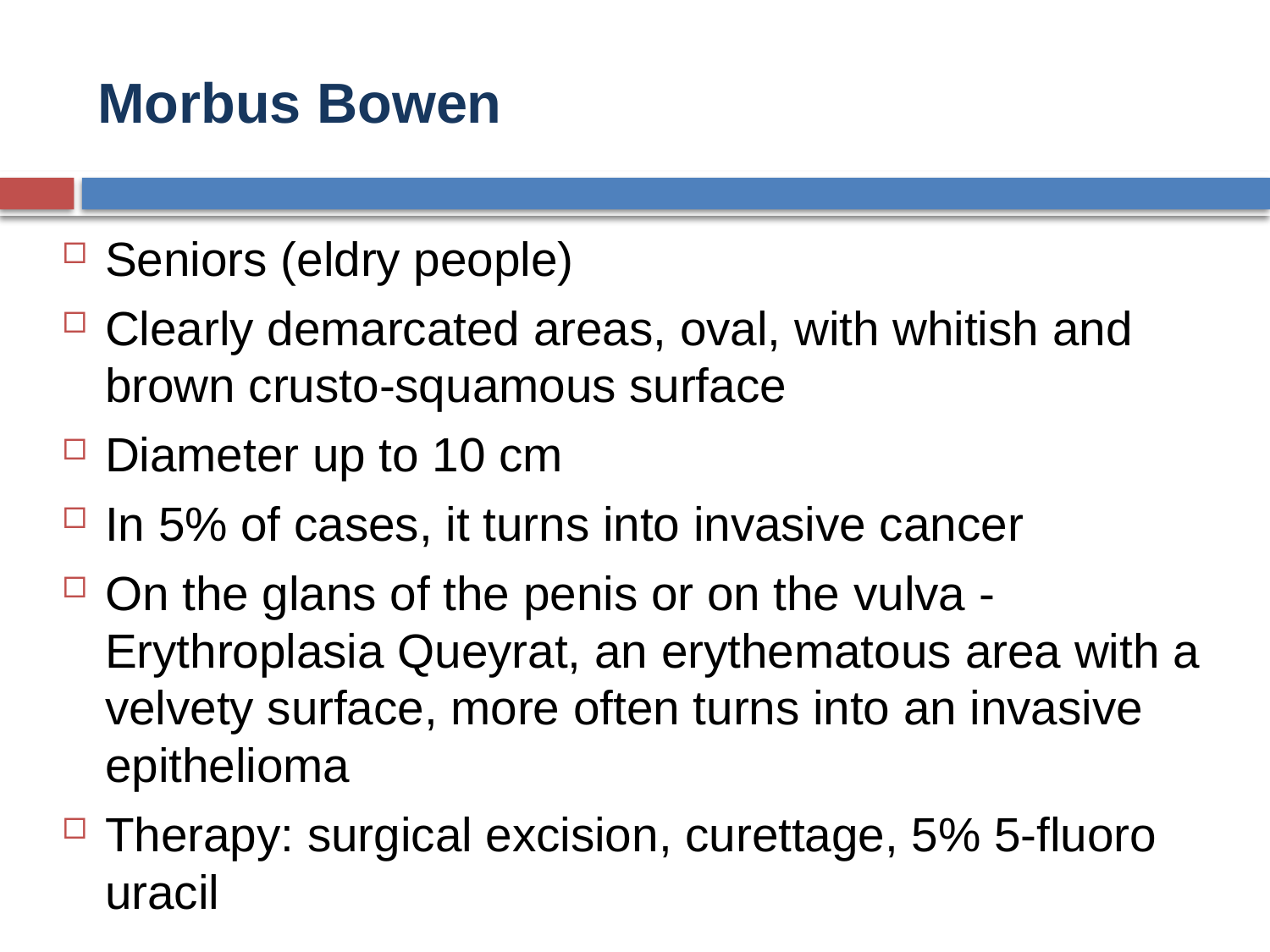

# Morbus Bowen
Seniors (eldry people)
Clearly demarcated areas, oval, with whitish and brown crusto-squamous surface
Diameter up to 10 cm
In 5% of cases, it turns into invasive cancer
On the glans of the penis or on the vulva - Erythroplasia Queyrat, an erythematous area with a velvety surface, more often turns into an invasive epithelioma
Therapy: surgical excision, curettage, 5% 5-fluoro uracil